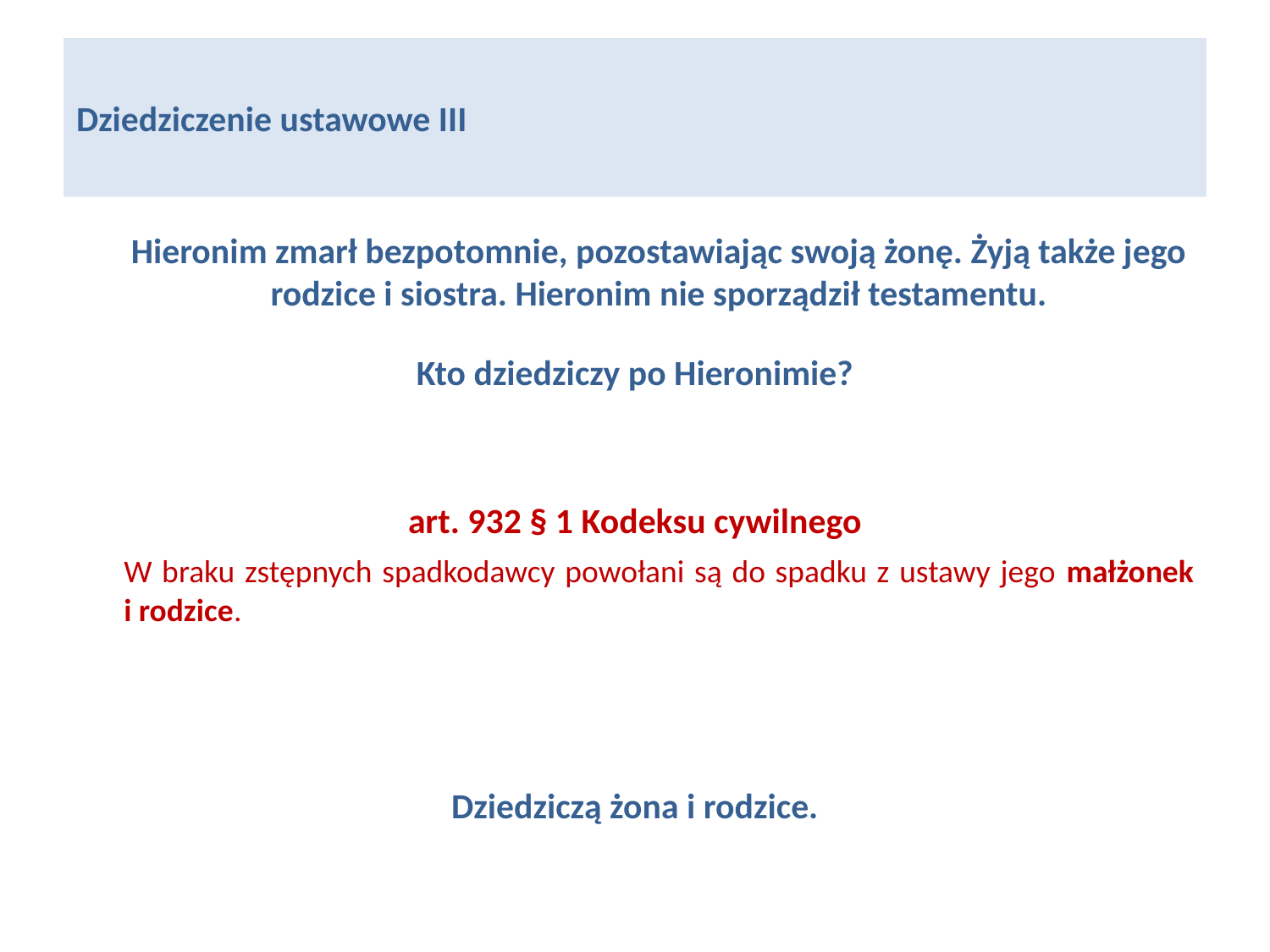

# Dziedziczenie ustawowe III
	Hieronim zmarł bezpotomnie, pozostawiając swoją żonę. Żyją także jego rodzice i siostra. Hieronim nie sporządził testamentu.

Kto dziedziczy po Hieronimie?

art. 932 § 1 Kodeksu cywilnego
	W braku zstępnych spadkodawcy powołani są do spadku z ustawy jego małżonek
i rodzice.

Dziedziczą żona i rodzice.